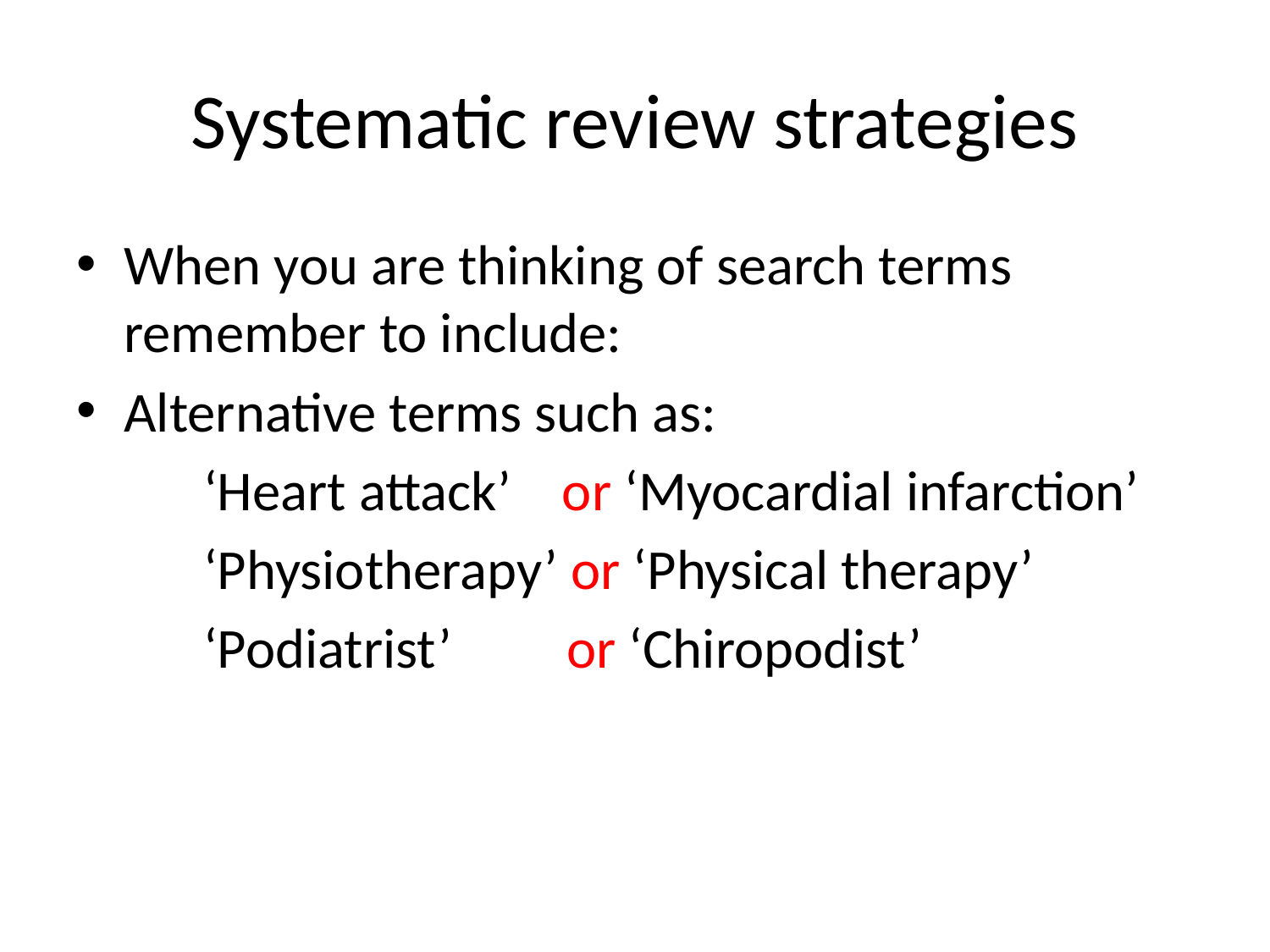

# Systematic review strategies
When you are thinking of search terms remember to include:
Alternative terms such as:
	‘Heart attack’    or ‘Myocardial infarction’
	‘Physiotherapy’ or ‘Physical therapy’
	‘Podiatrist’         or ‘Chiropodist’